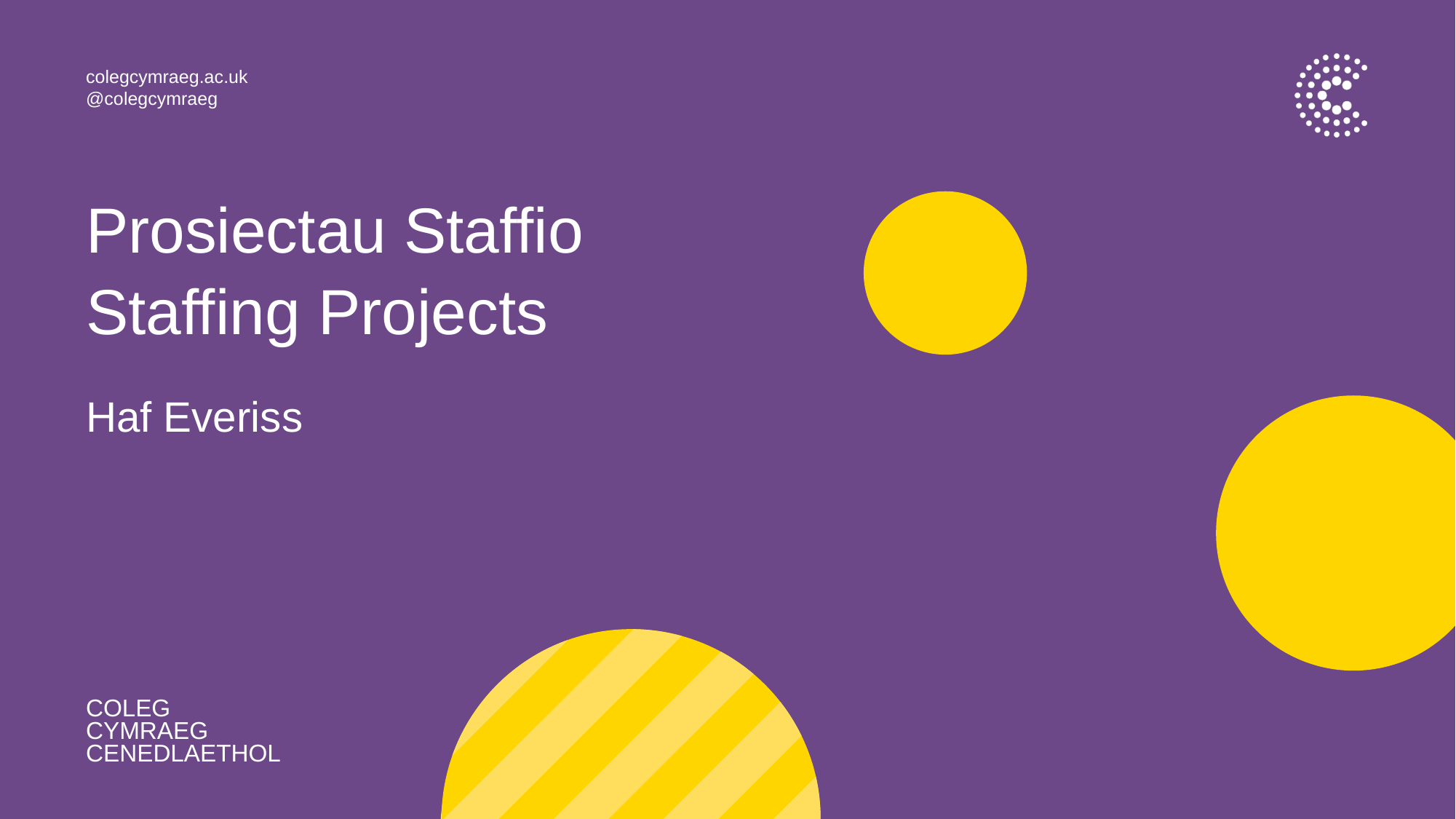

# Prosiectau Staffio
Staffing Projects
Haf Everiss